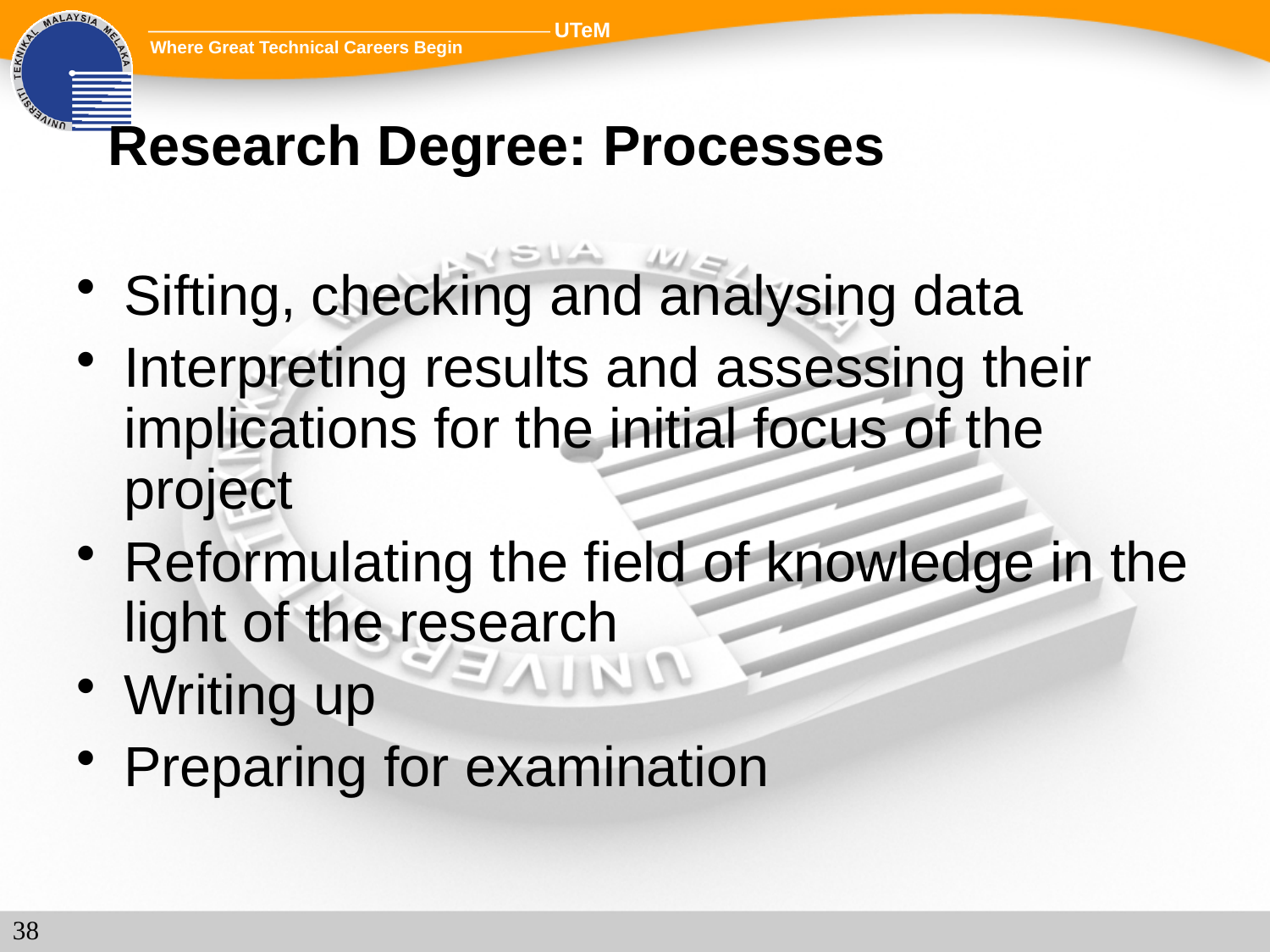

# Research Degree: Processes
Sifting, checking and analysing data
Interpreting results and assessing their implications for the initial focus of the project
Reformulating the field of knowledge in the light of the research
Writing up
Preparing for examination